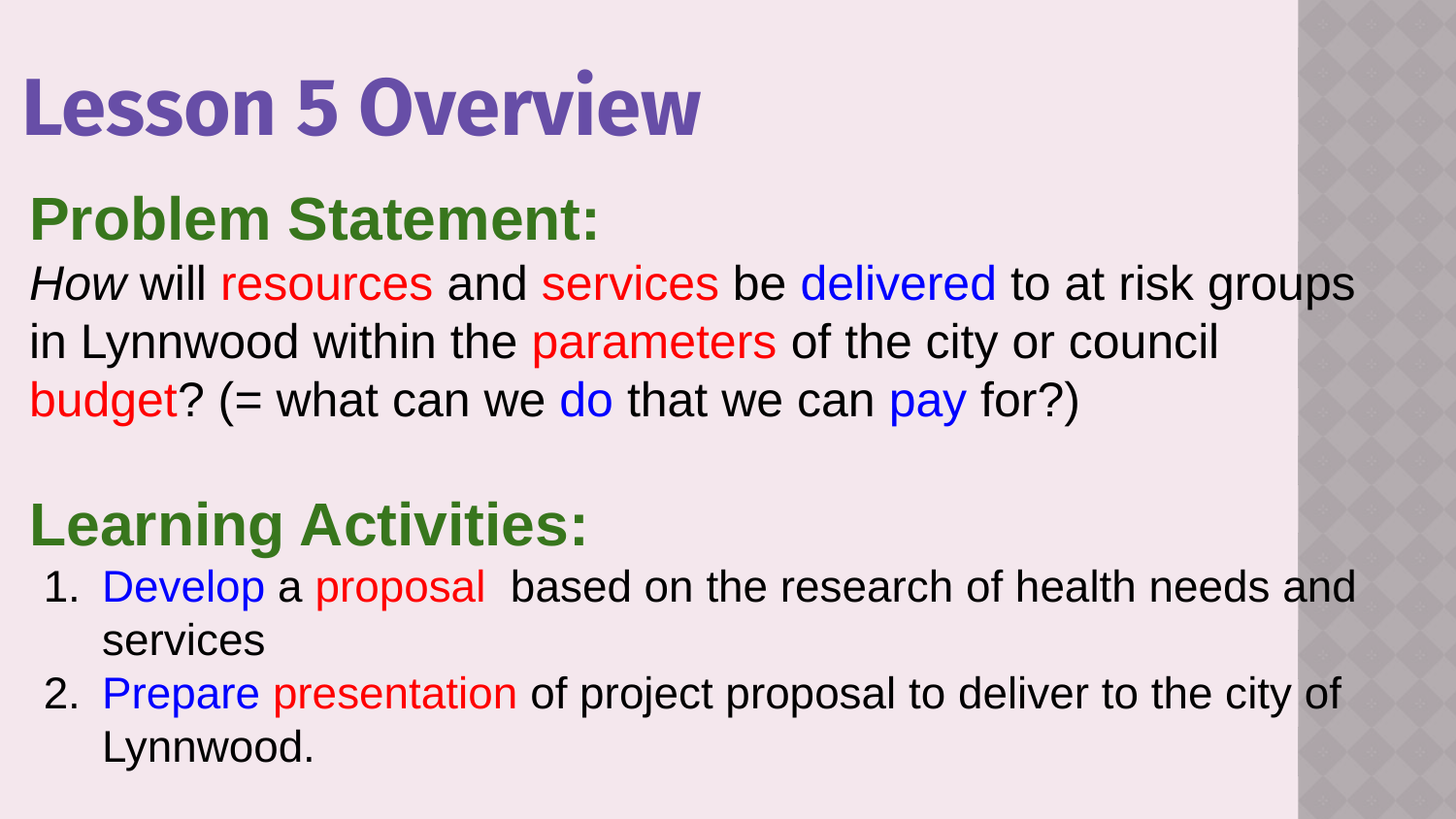

# Lesson 5 Overview
Problem Statement:
How will resources and services be delivered to at risk groups in Lynnwood within the parameters of the city or council budget? (= what can we do that we can pay for?)

Learning Activities:
Develop a proposal  based on the research of health needs and services
Prepare presentation of project proposal to deliver to the city of Lynnwood.